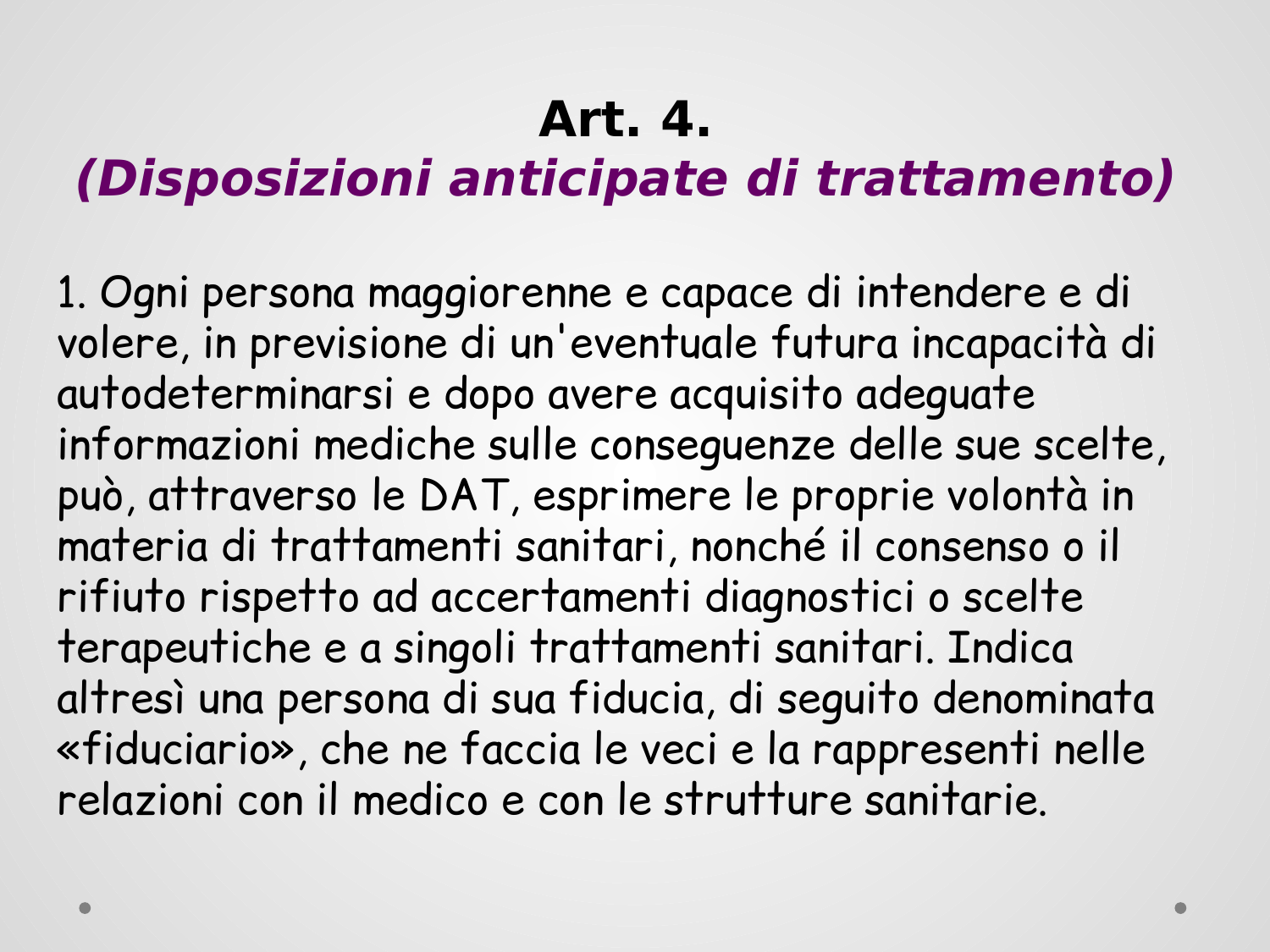

Art. 4.
(Disposizioni anticipate di trattamento)

1. Ogni persona maggiorenne e capace di intendere e di volere, in previsione di un'eventuale futura incapacità di autodeterminarsi e dopo avere acquisito adeguate informazioni mediche sulle conseguenze delle sue scelte, può, attraverso le DAT, esprimere le proprie volontà in materia di trattamenti sanitari, nonché il consenso o il rifiuto rispetto ad accertamenti diagnostici o scelte terapeutiche e a singoli trattamenti sanitari. Indica altresì una persona di sua fiducia, di seguito denominata «fiduciario», che ne faccia le veci e la rappresenti nelle relazioni con il medico e con le strutture sanitarie.